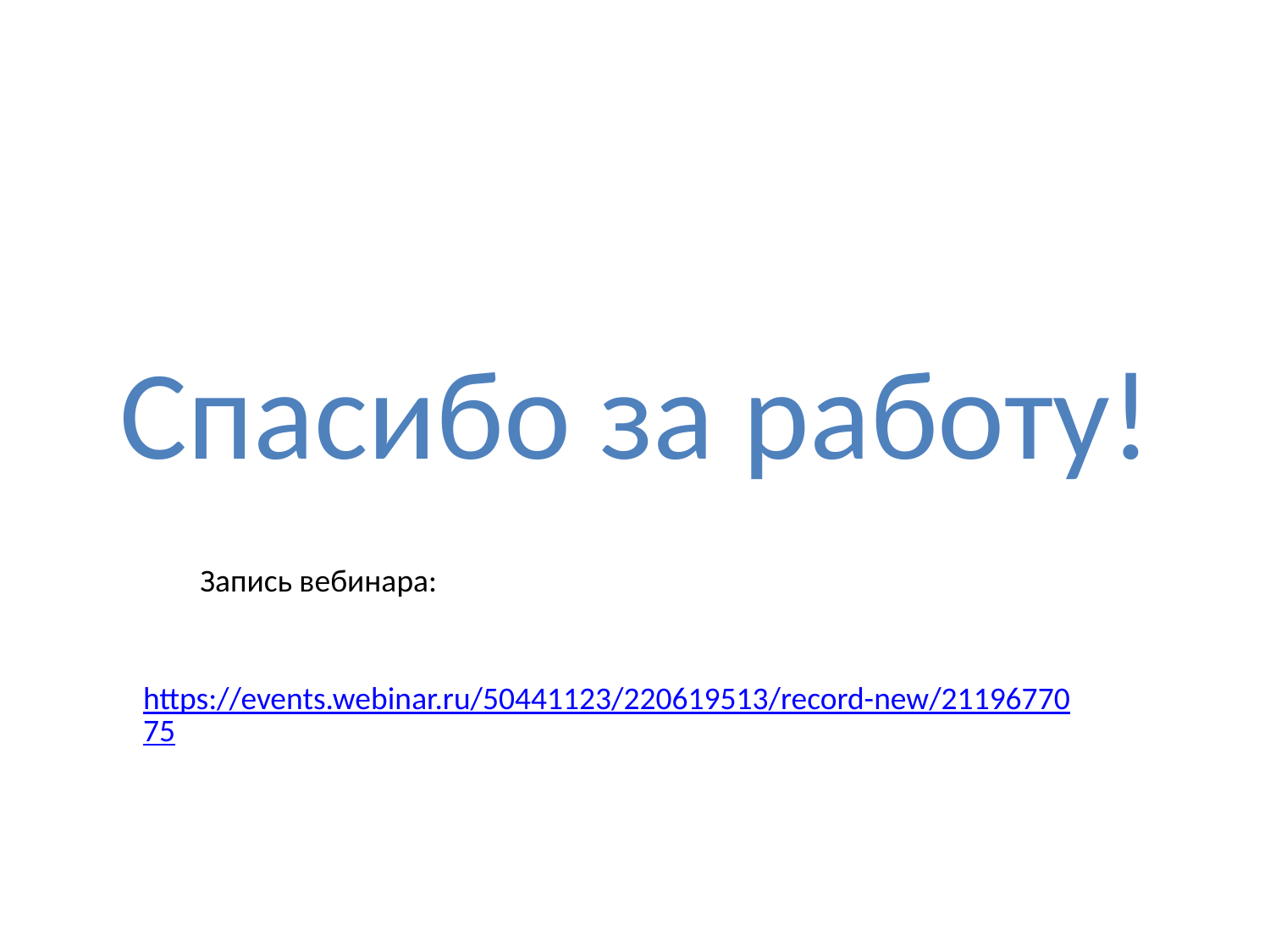

Спасибо за работу!
Запись вебинара:

https://events.webinar.ru/50441123/220619513/record-new/2119677075

4